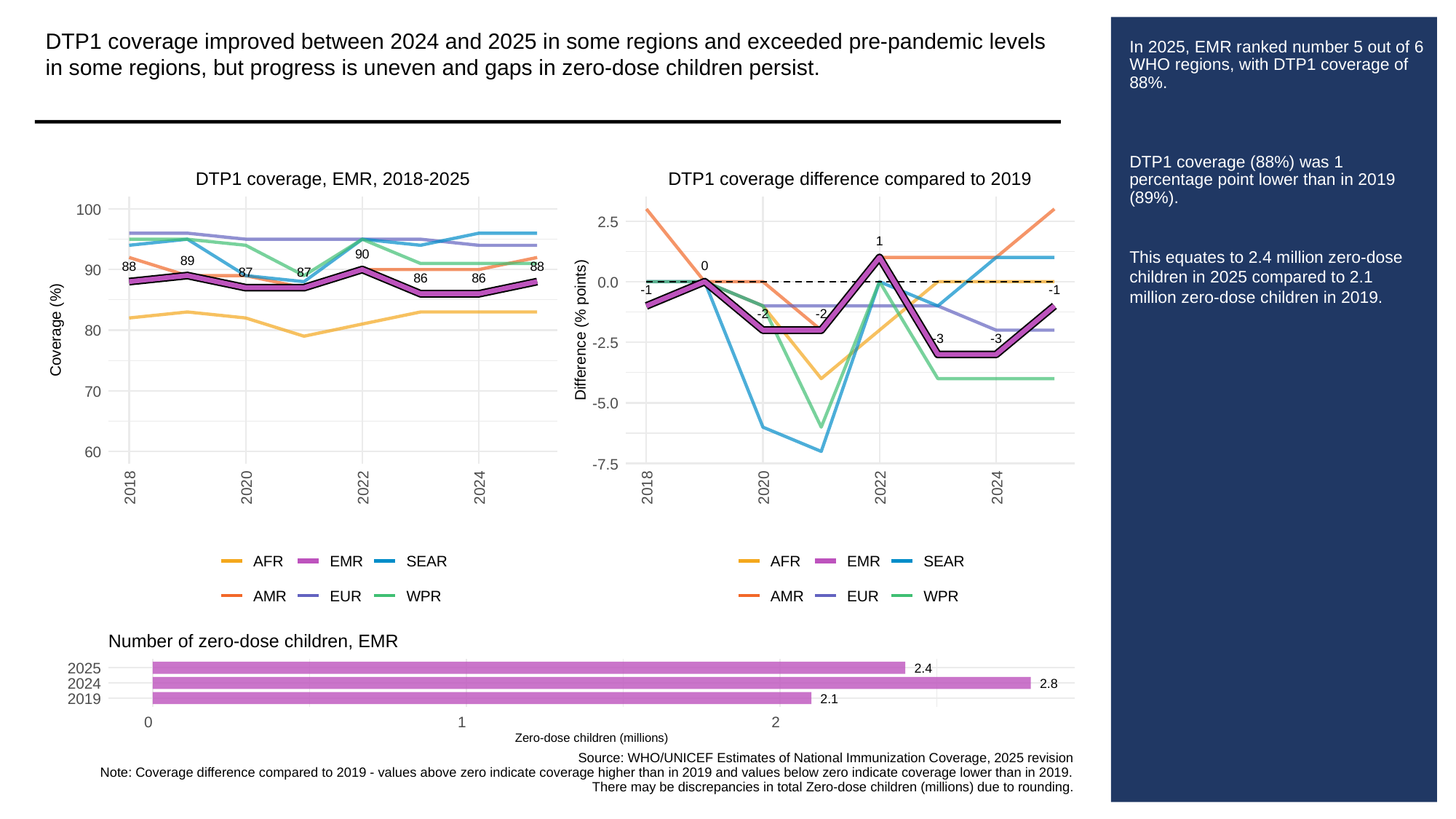

DTP1 coverage improved between 2024 and 2025 in some regions and exceeded pre-pandemic levels in some regions, but progress is uneven and gaps in zero-dose children persist.
# In 2025, EMR ranked number 5 out of 6 WHO regions, with DTP1 coverage of 88%.

DTP1 coverage (88%) was 1 percentage point lower than in 2019 (89%).

This equates to 2.4 million zero-dose children in 2025 compared to 2.1 million zero-dose children in 2019.

DTP1 coverage, EMR, 2018-2025
DTP1 coverage difference compared to 2019

100

2.5

1

90

89

0
88
88
90
87
87

86
86
0.0

-1
-1

-2
-2

Coverage (%)
80
Difference (% points)

-3
-3
-2.5

70

-5.0

60

-7.5

2018
2020
2022
2024
2018
2020
2022
2024
AFR
EMR
SEAR
AFR
EMR
SEAR

AMR
EUR
WPR
AMR
EUR
WPR

Number of zero-dose children, EMR

2025
2.4

2024
2.8

2019
2.1

0
1
2
Zero-dose children (millions)
Source: WHO/UNICEF Estimates of National Immunization Coverage, 2025 revision
Note: Coverage difference compared to 2019 - values above zero indicate coverage higher than in 2019 and values below zero indicate coverage lower than in 2019.
There may be discrepancies in total Zero-dose children (millions) due to rounding.